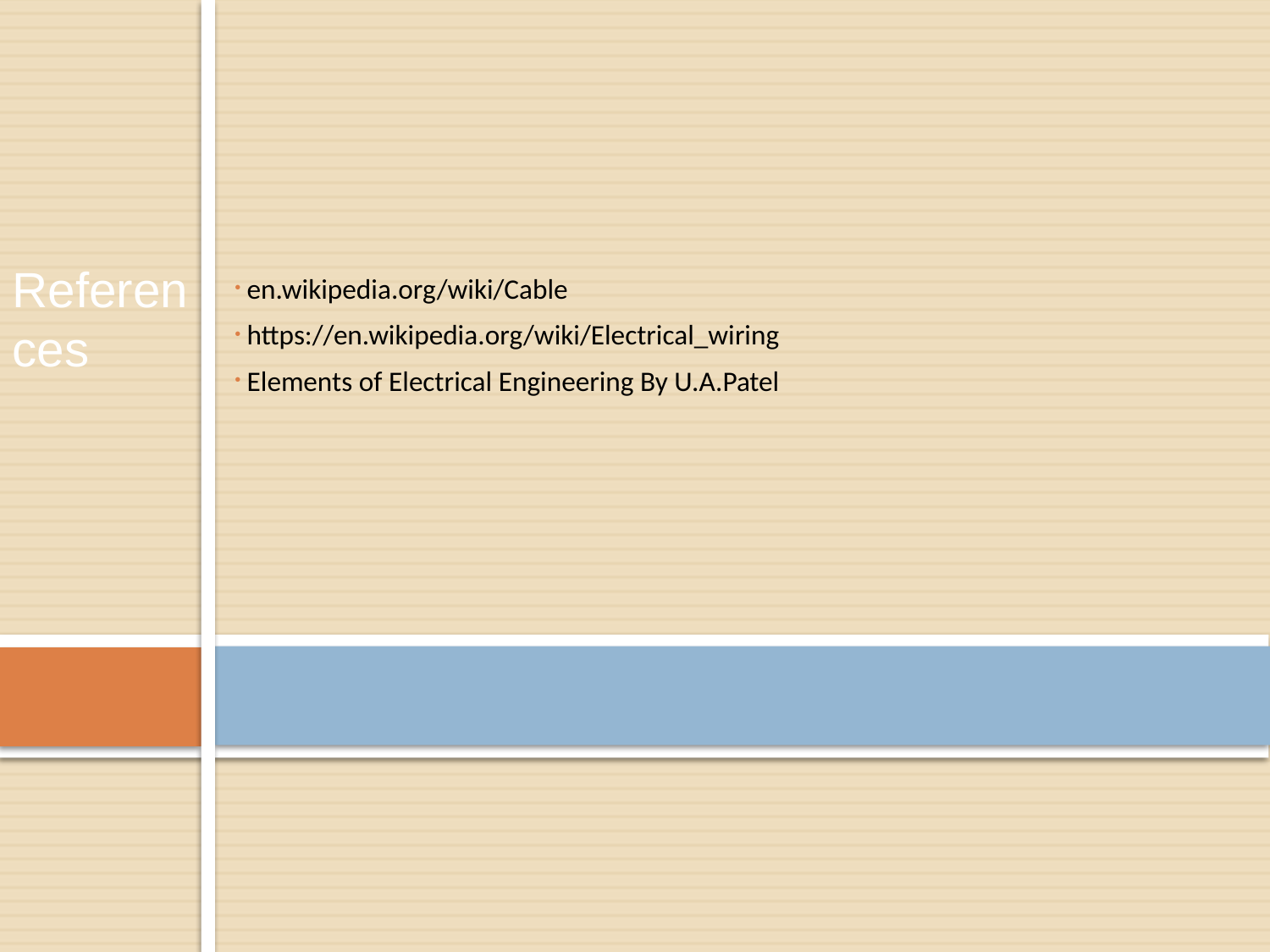

# References

 en.wikipedia.org/wiki/Cable‎
 https://en.wikipedia.org/wiki/Electrical_wiring‎
 Elements of Electrical Engineering By U.A.Patel